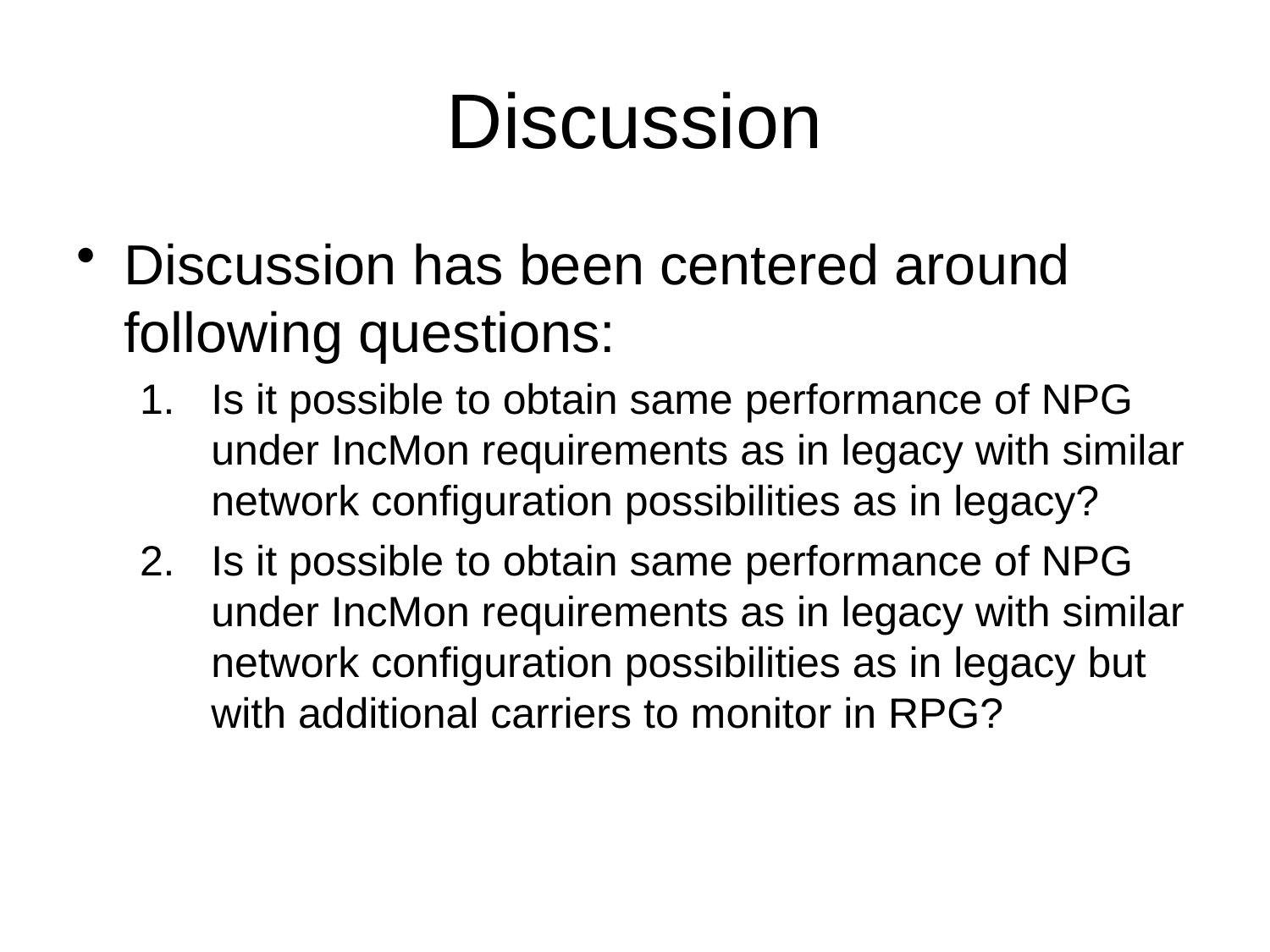

# Discussion
Discussion has been centered around following questions:
Is it possible to obtain same performance of NPG under IncMon requirements as in legacy with similar network configuration possibilities as in legacy?
Is it possible to obtain same performance of NPG under IncMon requirements as in legacy with similar network configuration possibilities as in legacy but with additional carriers to monitor in RPG?